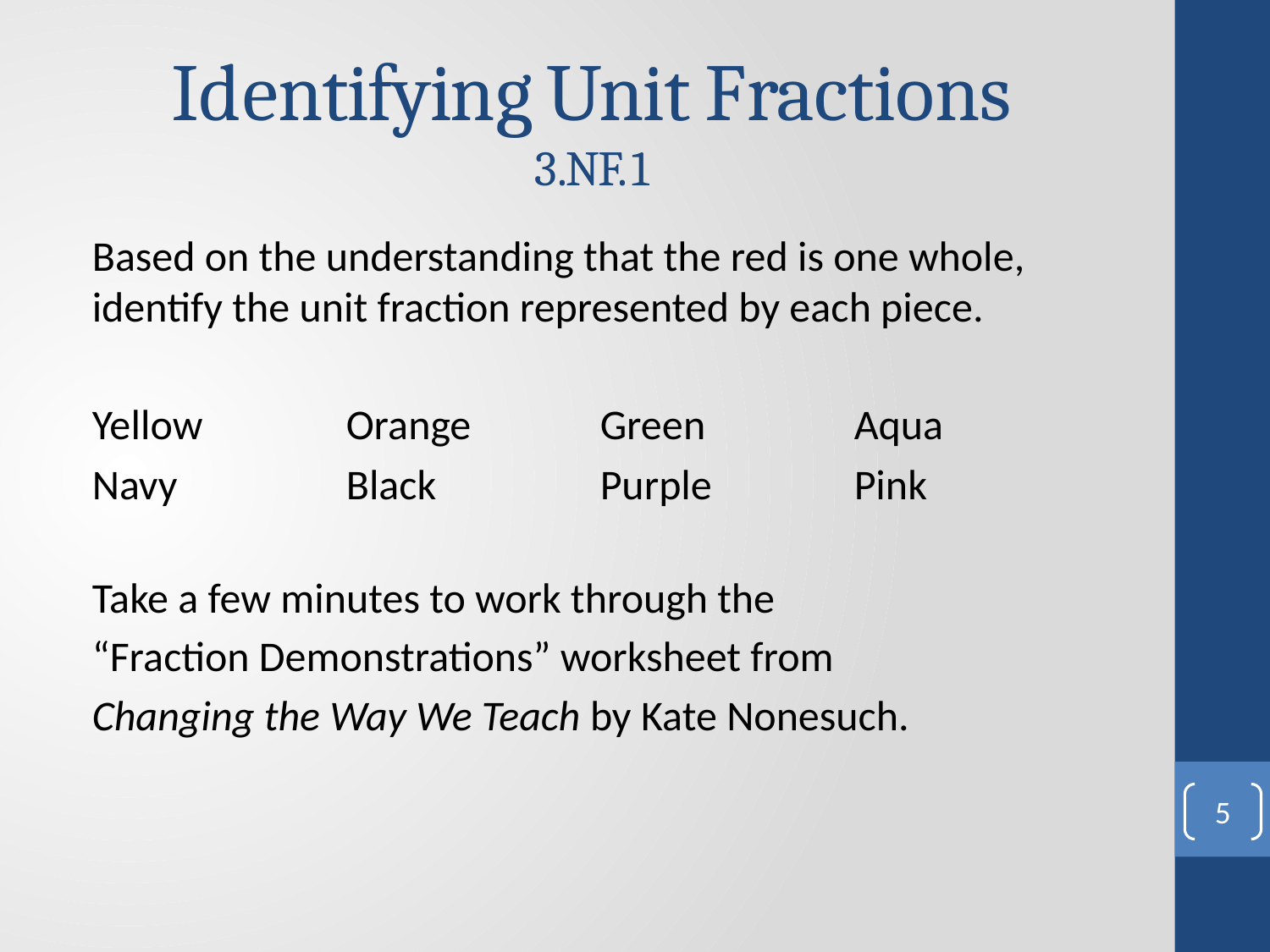

# Identifying Unit Fractions 3.NF.1
Based on the understanding that the red is one whole, identify the unit fraction represented by each piece.

Yellow		Orange		Green		Aqua
Navy		Black		Purple		Pink

Take a few minutes to work through the
“Fraction Demonstrations” worksheet from
Changing the Way We Teach by Kate Nonesuch.

5